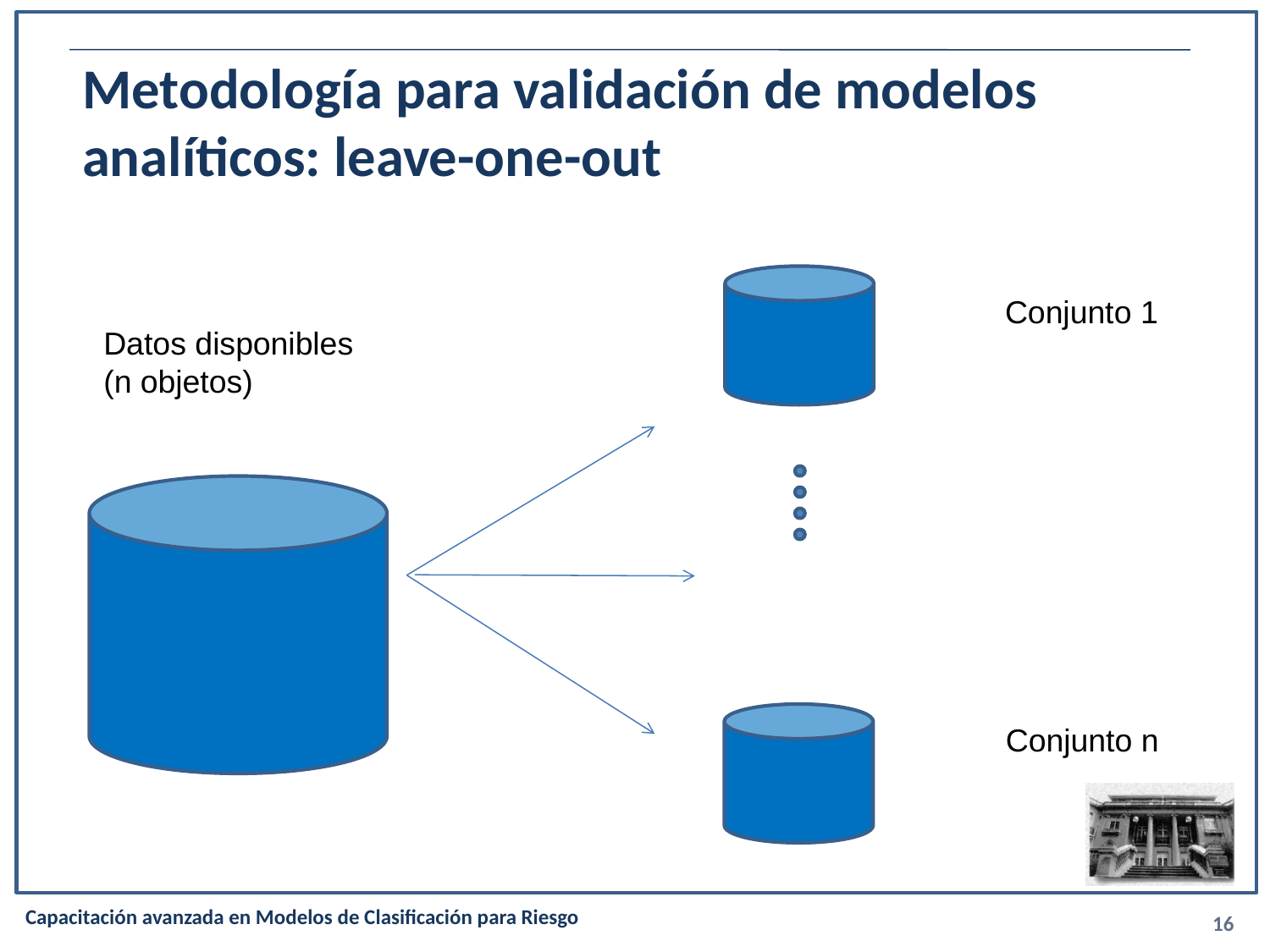

# Metodología para validación de modelos analíticos: leave-one-out

Conjunto 1
Datos disponibles
(n objetos)

Conjunto n
16